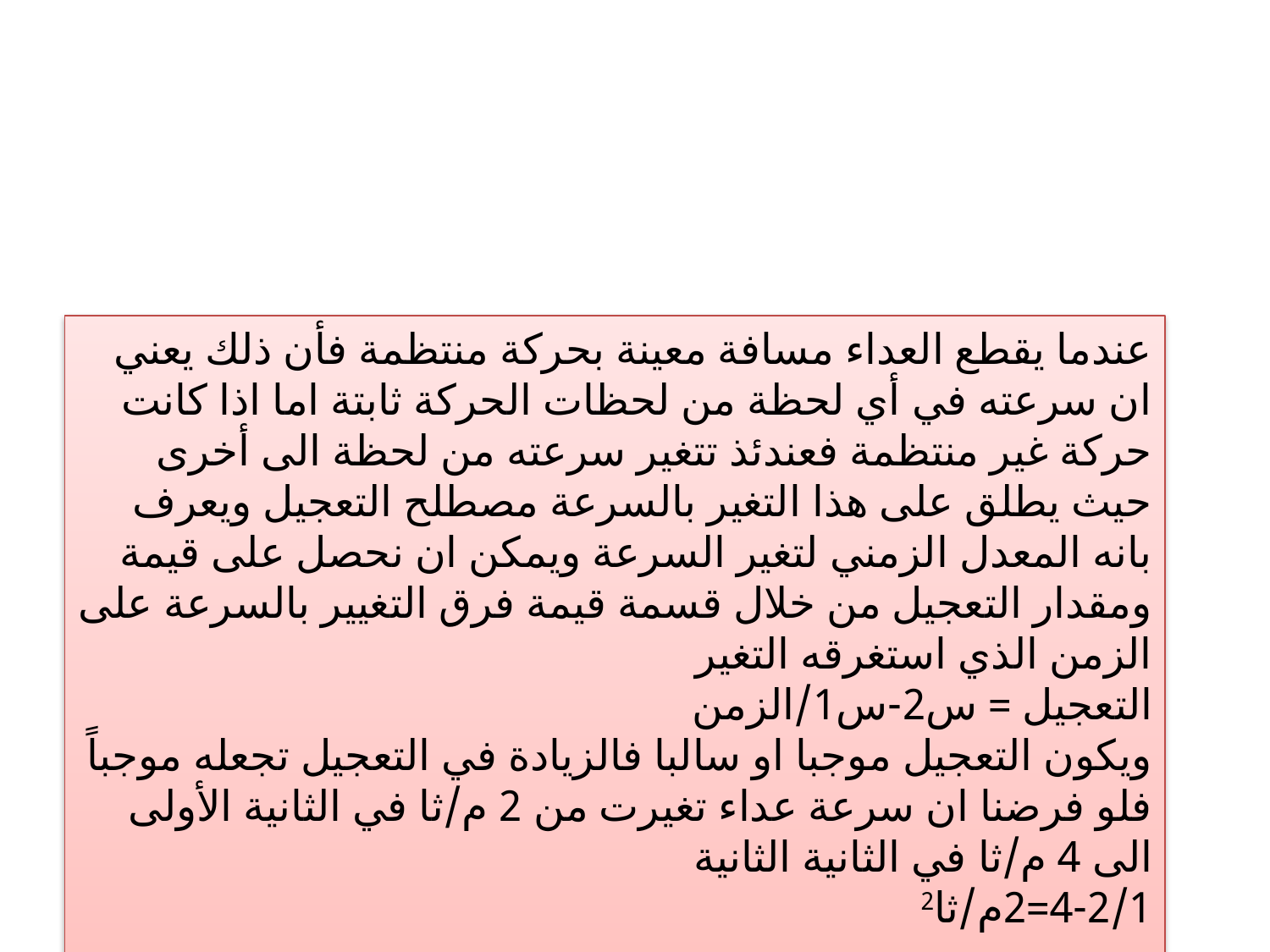

عندما يقطع العداء مسافة معينة بحركة منتظمة فأن ذلك يعني ان سرعته في أي لحظة من لحظات الحركة ثابتة اما اذا كانت حركة غير منتظمة فعندئذ تتغير سرعته من لحظة الى أخرى حيث يطلق على هذا التغير بالسرعة مصطلح التعجيل ويعرف بانه المعدل الزمني لتغير السرعة ويمكن ان نحصل على قيمة ومقدار التعجيل من خلال قسمة قيمة فرق التغيير بالسرعة على الزمن الذي استغرقه التغير
التعجيل = س2-س1/الزمن
ويكون التعجيل موجبا او سالبا فالزيادة في التعجيل تجعله موجباً فلو فرضنا ان سرعة عداء تغيرت من 2 م/ثا في الثانية الأولى الى 4 م/ثا في الثانية الثانية
4-2/1=2م/ثا2